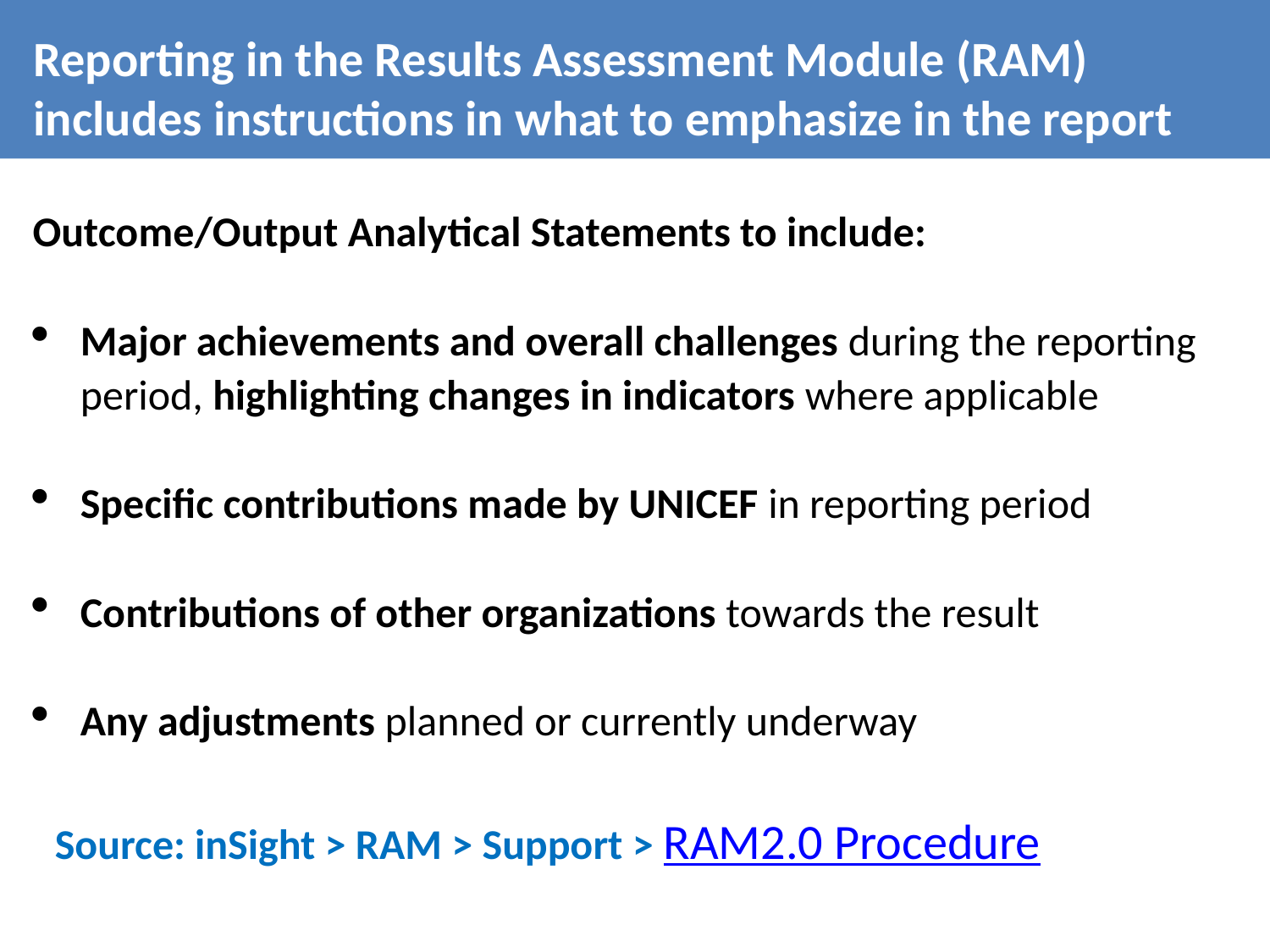

# Reporting in the Results Assessment Module (RAM) includes instructions in what to emphasize in the report
Outcome/Output Analytical Statements to include:

Major achievements and overall challenges during the reporting period, highlighting changes in indicators where applicable

Specific contributions made by UNICEF in reporting period

Contributions of other organizations towards the result

Any adjustments planned or currently underway
Source: inSight > RAM > Support > RAM2.0 Procedure